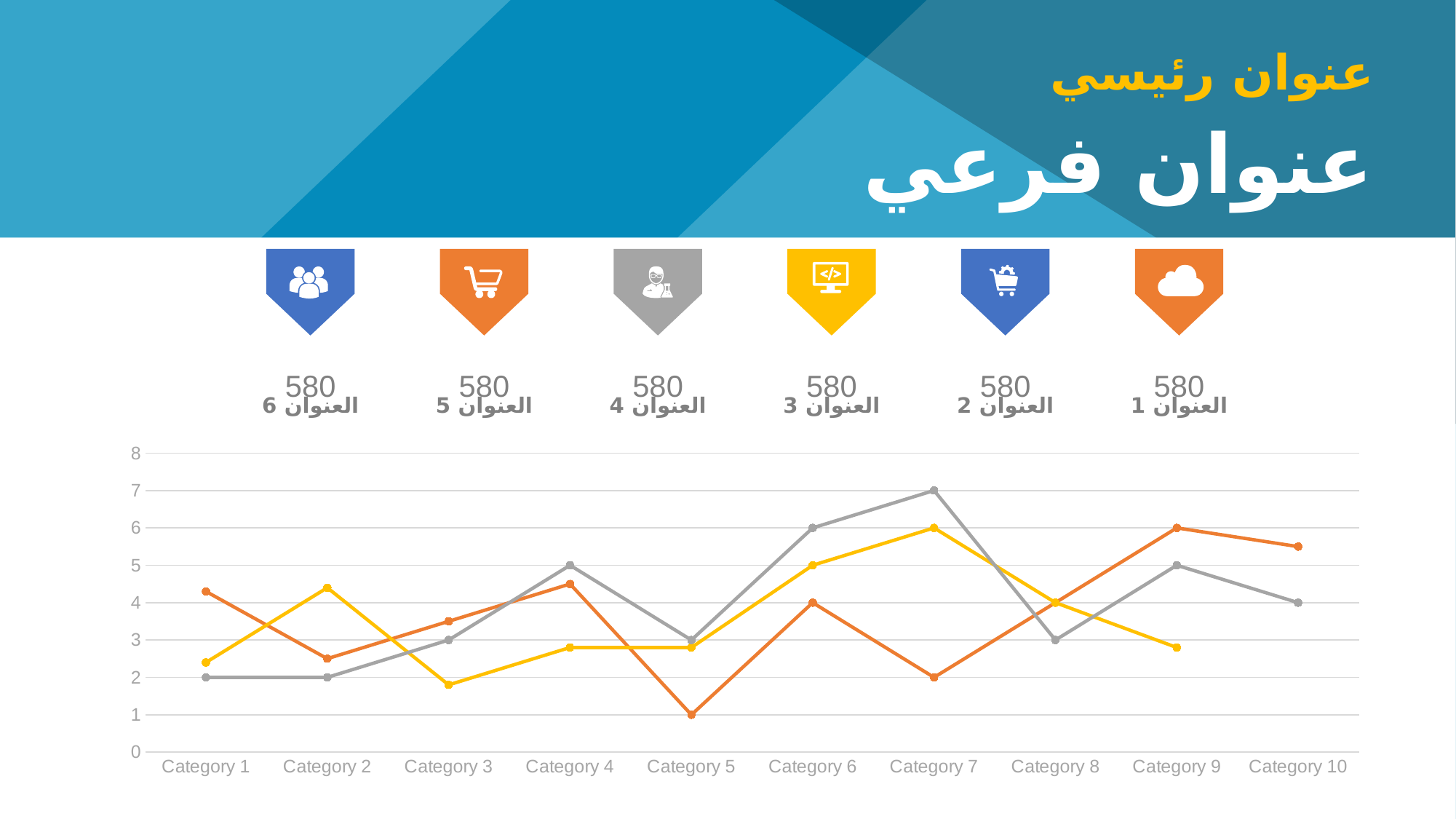

عنوان رئيسي
عنوان فرعي

580
العنوان 6

580
العنوان 5

580
العنوان 4

580
العنوان 3

580
العنوان 2

580
العنوان 1

### Chart

| Category | Series 1 | Series 2 | Series 3 |
|---|---|---|---|
| Category 1 | 4.3 | 2.4 | 2.0 |
| Category 2 | 2.5 | 4.4 | 2.0 |
| Category 3 | 3.5 | 1.8 | 3.0 |
| Category 4 | 4.5 | 2.8 | 5.0 |
| Category 5 | 1.0 | 2.8 | 3.0 |
| Category 6 | 4.0 | 5.0 | 6.0 |
| Category 7 | 2.0 | 6.0 | 7.0 |
| Category 8 | 4.0 | 4.0 | 3.0 |
| Category 9 | 6.0 | 2.8 | 5.0 |
| Category 10 | 5.5 | None | 4.0 |